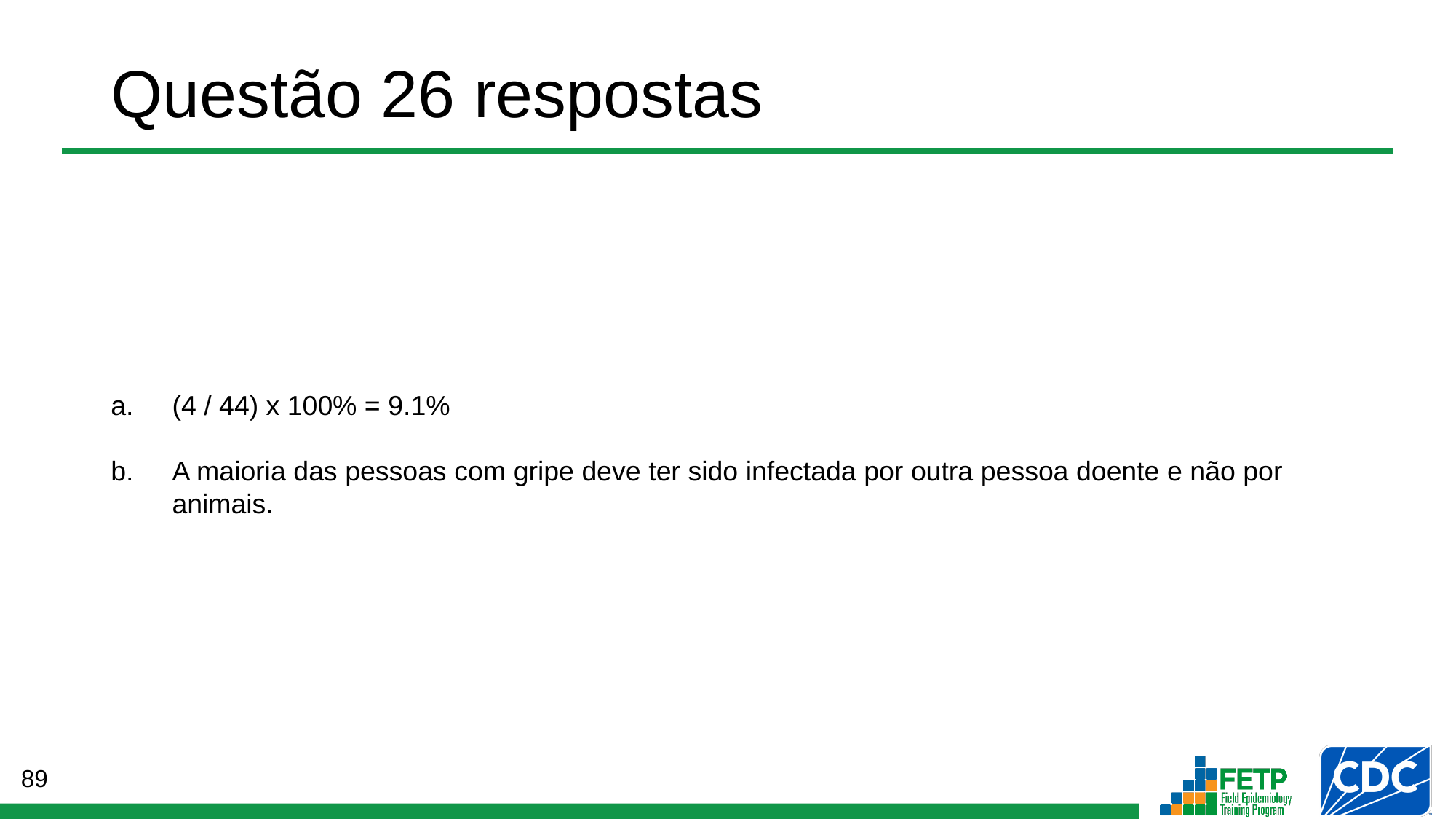

# Questão 26 respostas
(4 / 44) x 100% = 9.1%

A maioria das pessoas com gripe deve ter sido infectada por outra pessoa doente e não por animais.